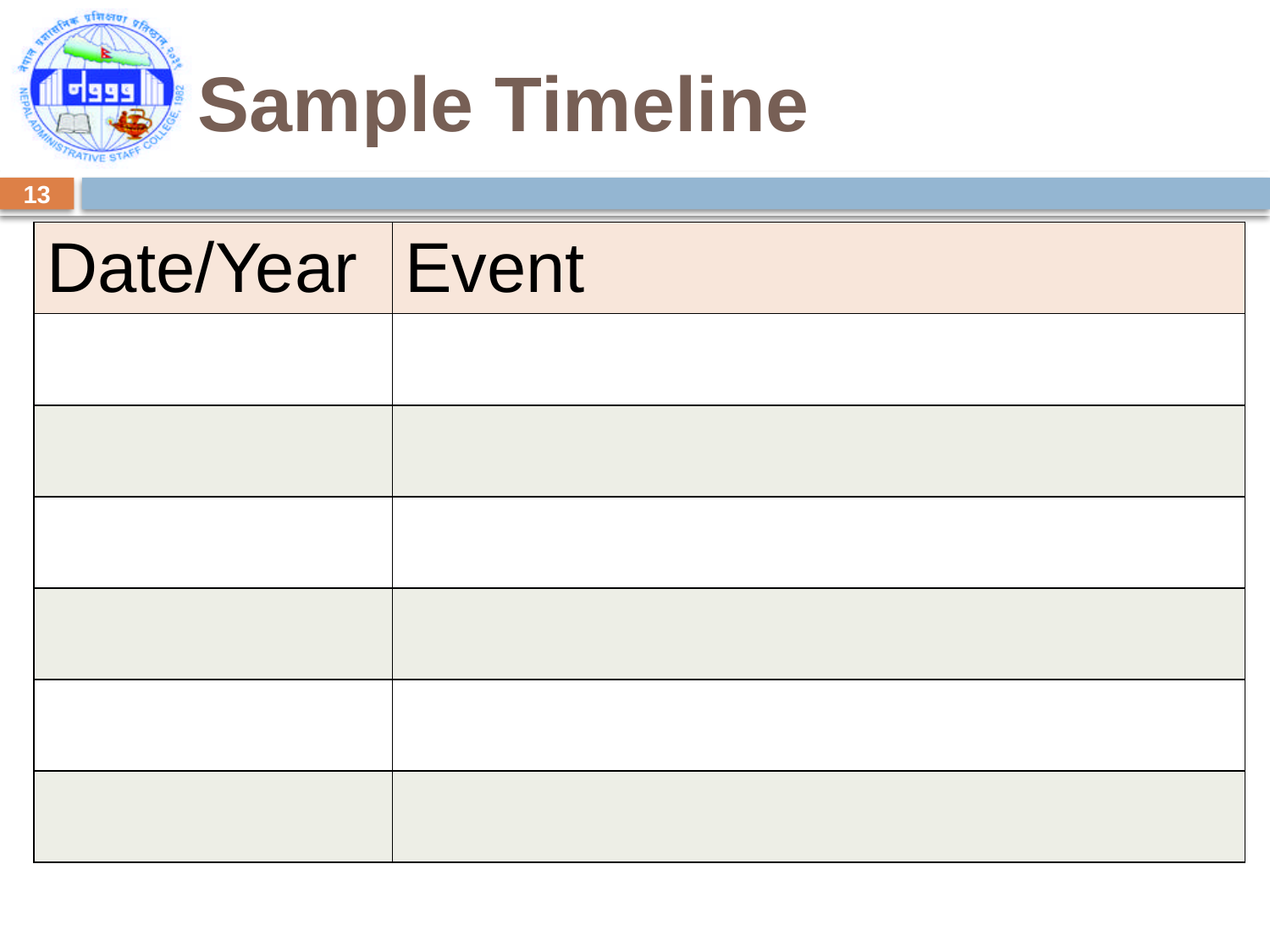

# Sample Timeline
13
| Date/Year | Event |
| --- | --- |
|  |  |
|  |  |
|  |  |
|  |  |
|  |  |
|  |  |